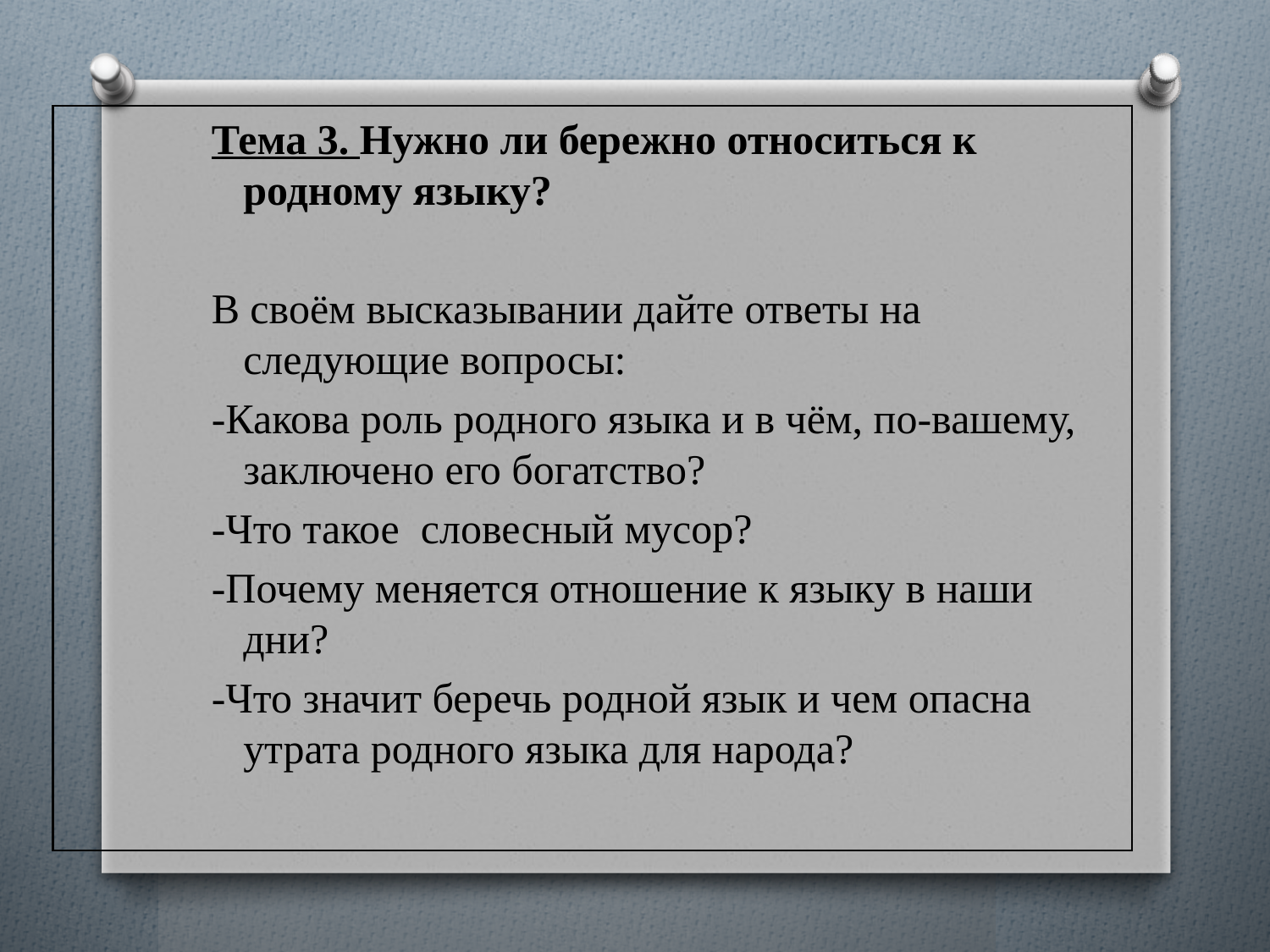

Тема 3. Нужно ли бережно относиться к родному языку?

В своём высказывании дайте ответы на следующие вопросы:
-Какова роль родного языка и в чём, по-вашему, заключено его богатство?
-Что такое  словесный мусор?
-Почему меняется отношение к языку в наши дни?
-Что значит беречь родной язык и чем опасна утрата родного языка для народа?

#